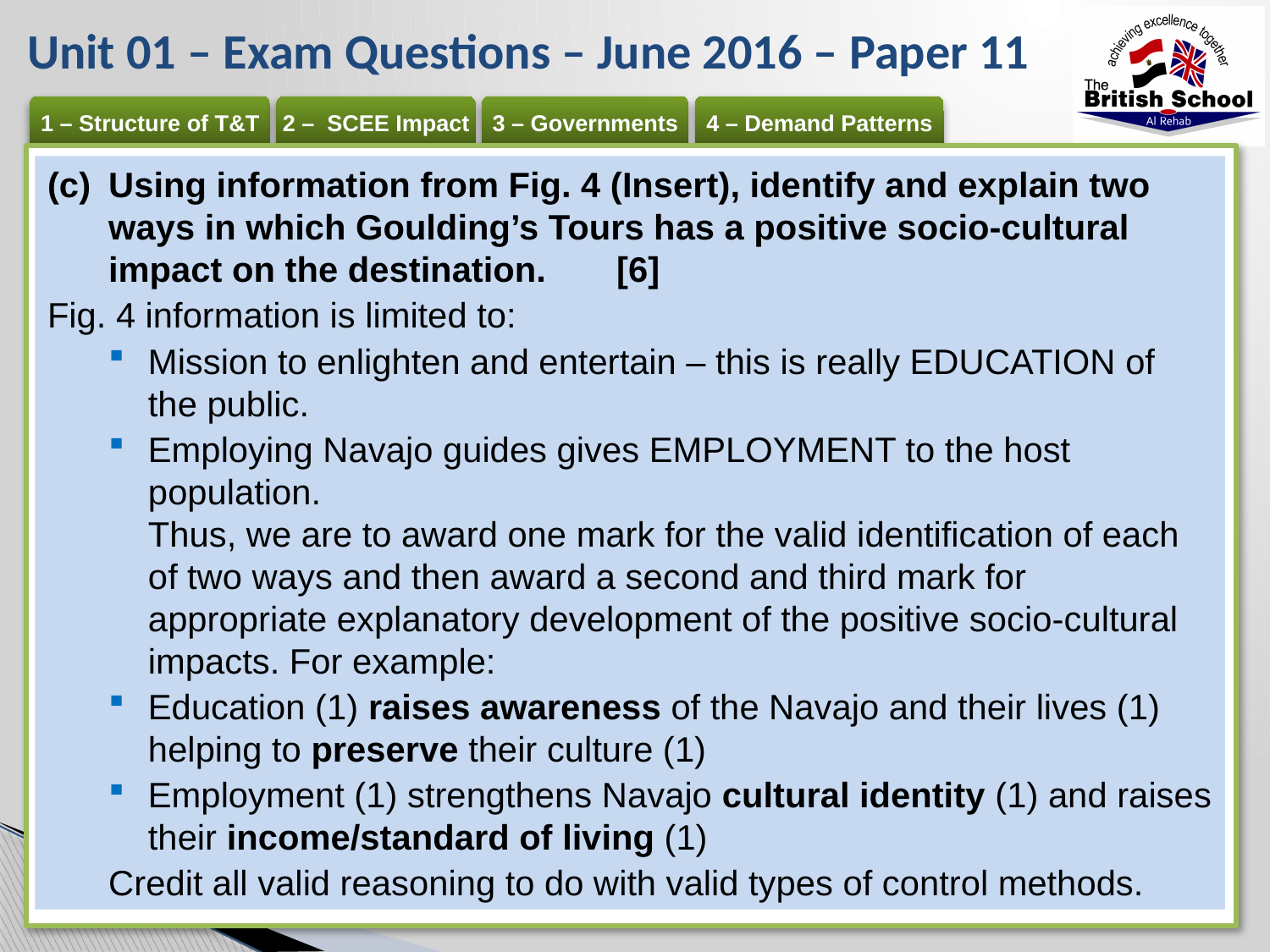

# Unit 01 – Exam Questions – June 2016 – Paper 11
(c) 	Using information from Fig. 4 (Insert), identify and explain two ways in which Goulding’s Tours has a positive socio-cultural impact on the destination.	[6]
Fig. 4 information is limited to:
Mission to enlighten and entertain – this is really EDUCATION of the public.
Employing Navajo guides gives EMPLOYMENT to the host population.
Thus, we are to award one mark for the valid identification of each of two ways and then award a second and third mark for appropriate explanatory development of the positive socio-cultural impacts. For example:
Education (1) raises awareness of the Navajo and their lives (1) helping to preserve their culture (1)
Employment (1) strengthens Navajo cultural identity (1) and raises their income/standard of living (1)
Credit all valid reasoning to do with valid types of control methods.